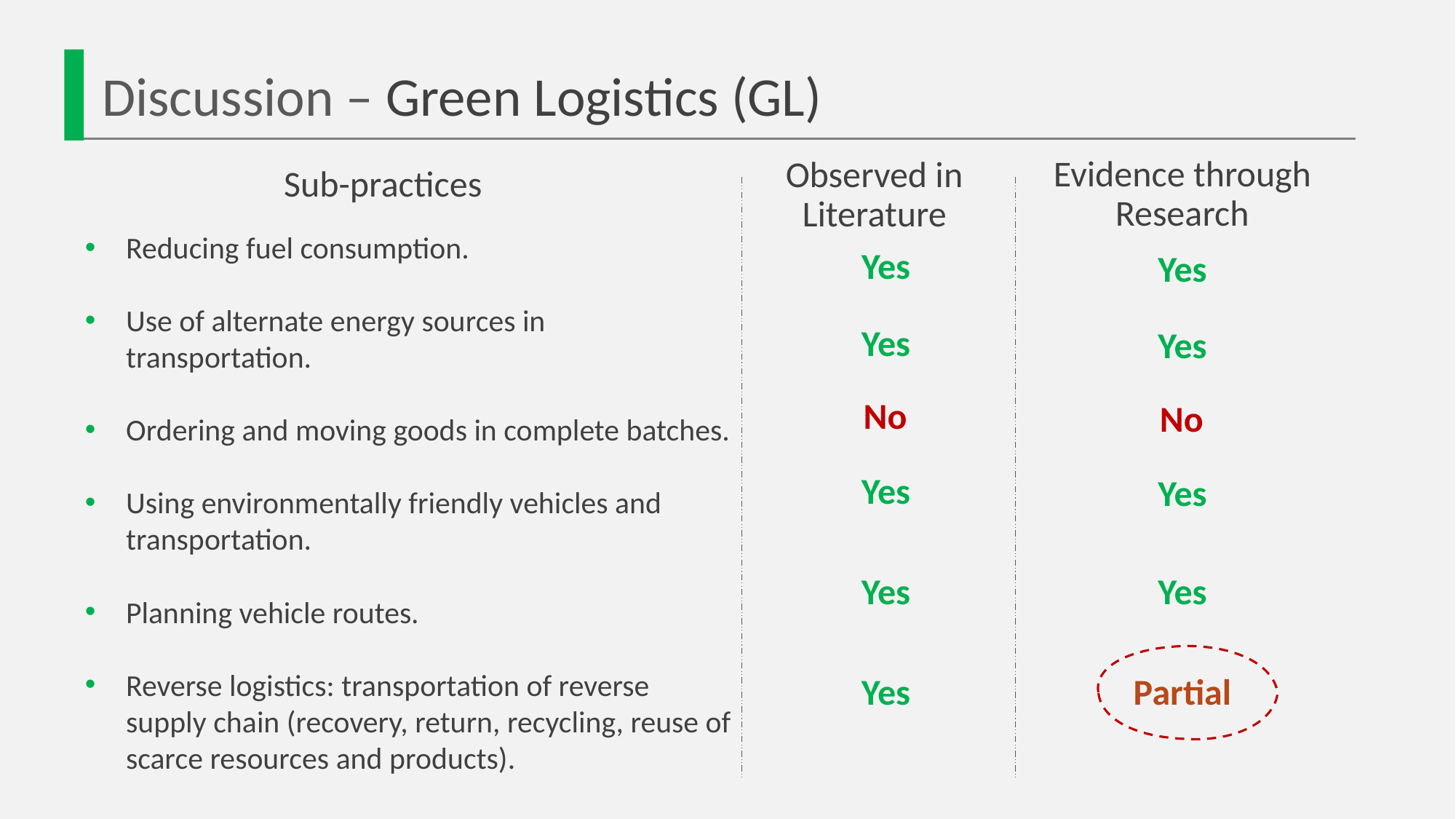

Discussion – Green Logistics (GL)

Sub-practices
Observed in Literature
Evidence through Research
Yes
Yes
Reducing fuel consumption.

Use of alternate energy sources in transportation.

Ordering and moving goods in complete batches.

Using environmentally friendly vehicles and transportation.

Planning vehicle routes.

Reverse logistics: transportation of reverse supply chain (recovery, return, recycling, reuse of scarce resources and products).

Yes
Yes
No
No
Yes
Yes
Yes
Yes

Yes
Partial